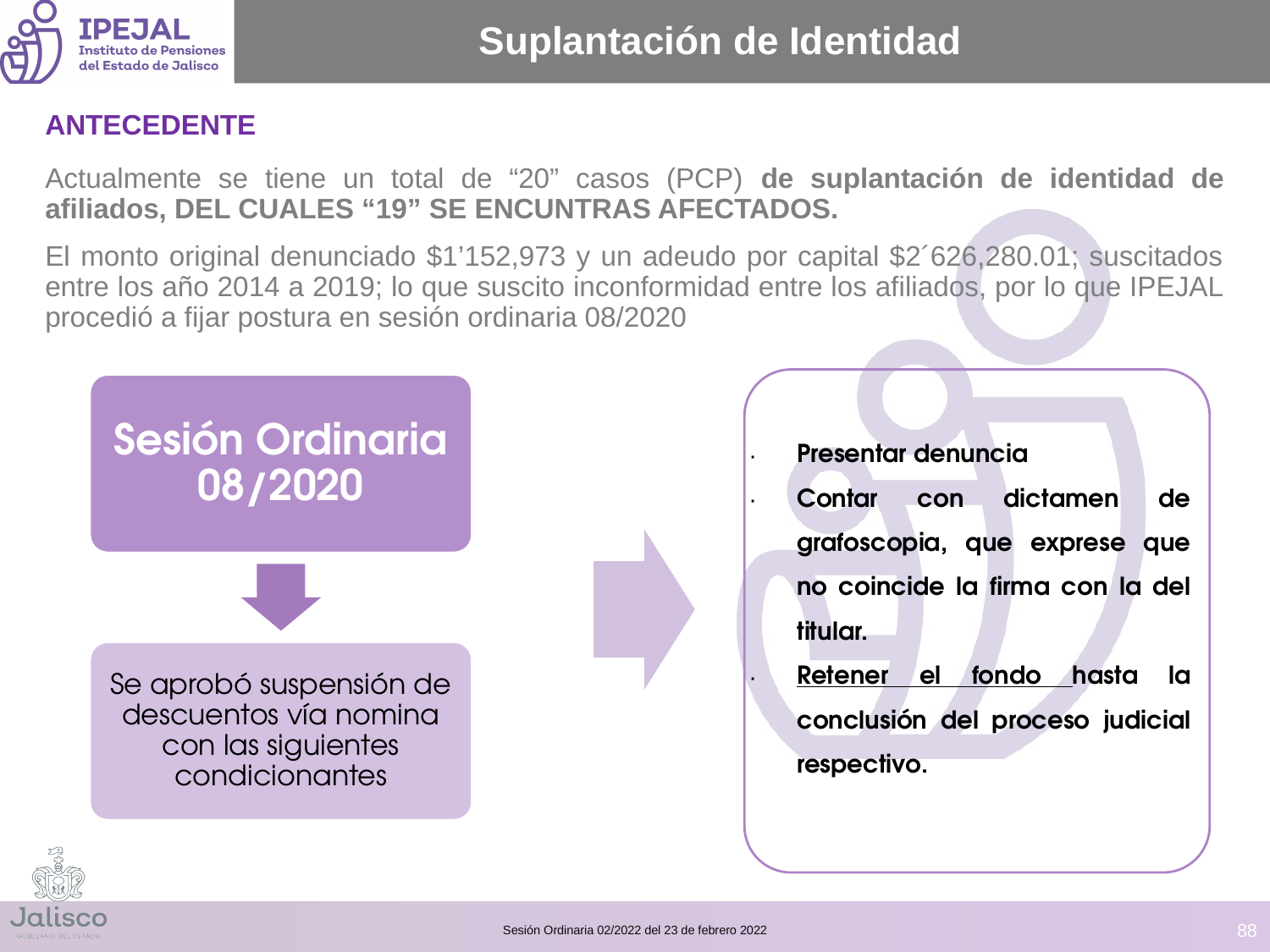

# Suplantación de Identidad
ANTECEDENTE
Actualmente se tiene un total de “20” casos (PCP) de suplantación de identidad de afiliados, DEL CUALES “19” SE ENCUNTRAS AFECTADOS.
El monto original denunciado $1’152,973 y un adeudo por capital $2´626,280.01; suscitados entre los año 2014 a 2019; lo que suscito inconformidad entre los afiliados, por lo que IPEJAL procedió a fijar postura en sesión ordinaria 08/2020
Presentar denuncia
Contar con dictamen de grafoscopia, que exprese que no coincide la firma con la del titular.
Retener el fondo hasta la conclusión del proceso judicial respectivo.

Sesión Ordinaria 08/2020

Se aprobó suspensión de descuentos vía nomina con las siguientes condicionantes

88
Sesión Ordinaria 02/2022 del 23 de febrero 2022